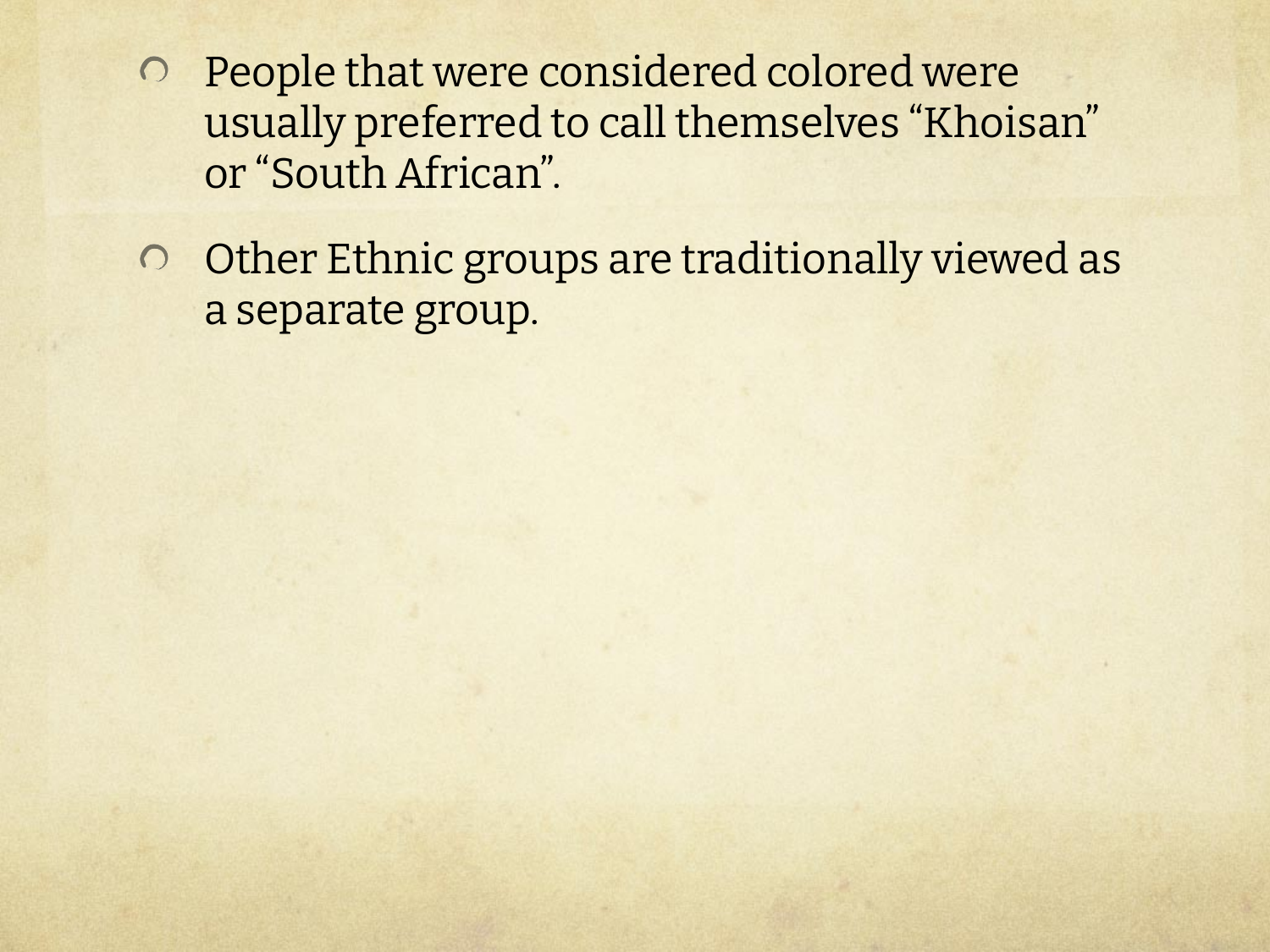

People that were considered colored were usually preferred to call themselves “Khoisan” or “South African”.
Other Ethnic groups are traditionally viewed as a separate group.